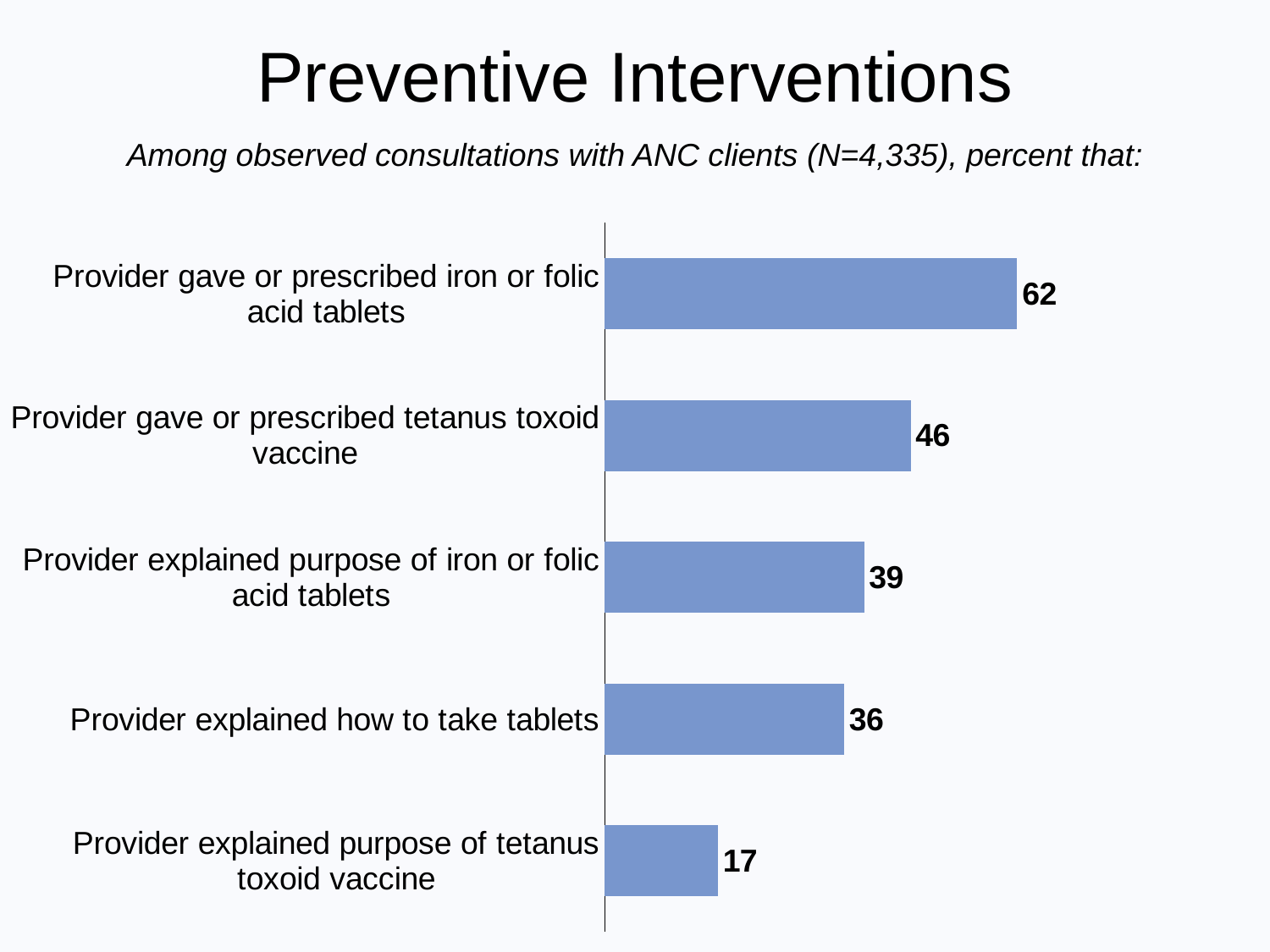

# Preventive Interventions
Among observed consultations with ANC clients (N=4,335), percent that:

### Chart

| Category | Column2 |
|---|---|
| Provider explained purpose of tetanus toxoid vaccine | 17.0 |
| Provider explained how to take tablets | 36.0 |
| Provider explained purpose of iron or folic acid tablets | 39.0 |
| Provider gave or prescribed tetanus toxoid vaccine | 46.0 |
| Provider gave or prescribed iron or folic acid tablets | 62.0 |